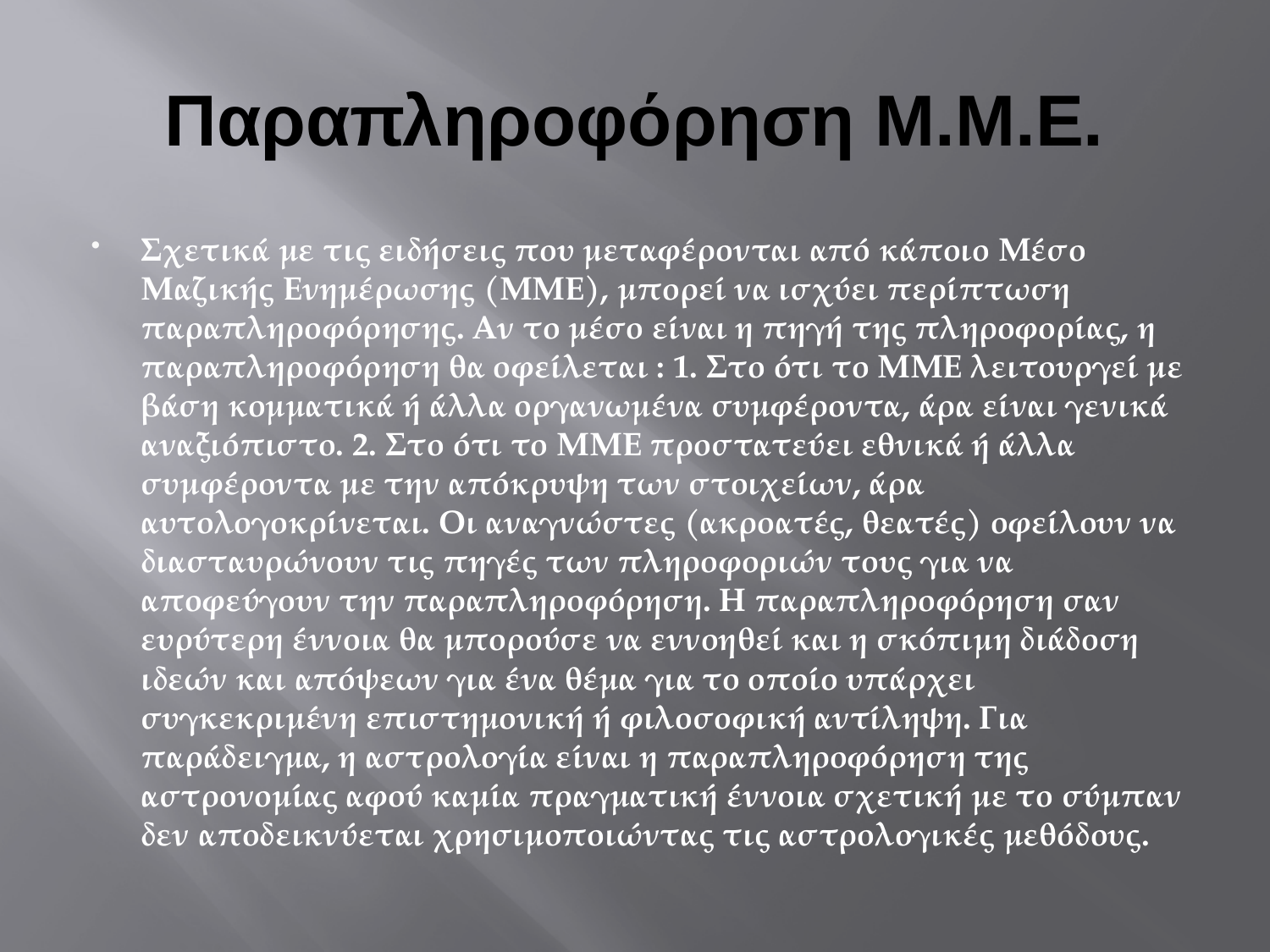

# Παραπληροφόρηση Μ.Μ.Ε.
Σχετικά με τις ειδήσεις που μεταφέρονται από κάποιο Μέσο Μαζικής Ενημέρωσης (ΜΜΕ), μπορεί να ισχύει περίπτωση παραπληροφόρησης. Αν το μέσο είναι η πηγή της πληροφορίας, η παραπληροφόρηση θα οφείλεται : 1. Στο ότι το ΜΜΕ λειτουργεί με βάση κομματικά ή άλλα οργανωμένα συμφέροντα, άρα είναι γενικά αναξιόπιστο. 2. Στο ότι το ΜΜΕ προστατεύει εθνικά ή άλλα συμφέροντα με την απόκρυψη των στοιχείων, άρα αυτολογοκρίνεται. Οι αναγνώστες (ακροατές, θεατές) οφείλουν να διασταυρώνουν τις πηγές των πληροφοριών τους για να αποφεύγουν την παραπληροφόρηση. Η παραπληροφόρηση σαν ευρύτερη έννοια θα μπορούσε να εννοηθεί και η σκόπιμη διάδοση ιδεών και απόψεων για ένα θέμα για το οποίο υπάρχει συγκεκριμένη επιστημονική ή φιλοσοφική αντίληψη. Για παράδειγμα, η αστρολογία είναι η παραπληροφόρηση της αστρονομίας αφού καμία πραγματική έννοια σχετική με το σύμπαν δεν αποδεικνύεται χρησιμοποιώντας τις αστρολογικές μεθόδους.